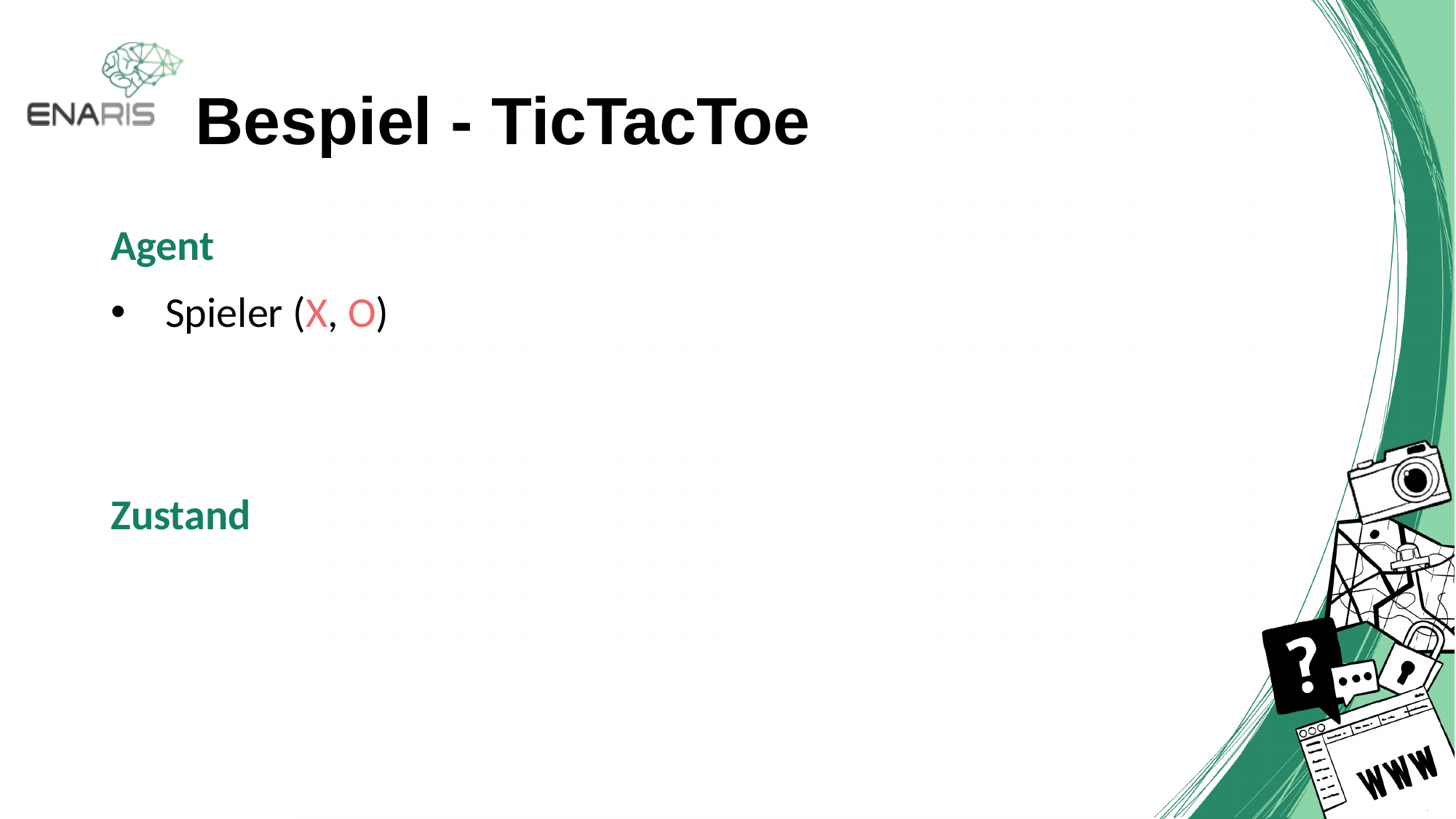

Bespiel - TicTacToe
Agent
Spieler (X, O)

Zustand